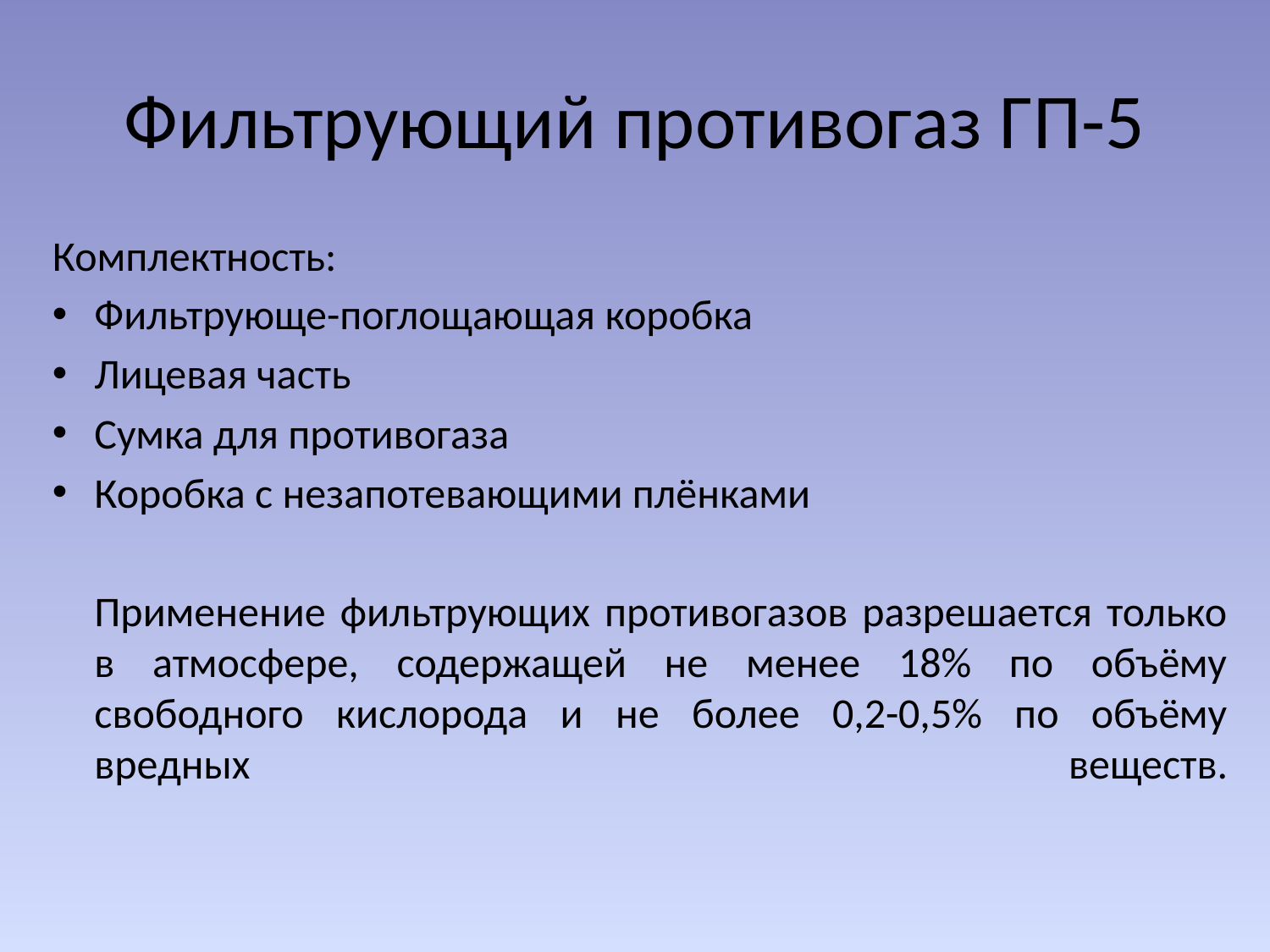

# Фильтрующий противогаз ГП-5
Комплектность:
Фильтрующе-поглощающая коробка
Лицевая часть
Сумка для противогаза
Коробка с незапотевающими плёнками

		Применение фильтрующих противогазов разрешается только в атмосфере, содержащей не менее 18% по объёму свободного кислорода и не более 0,2-0,5% по объёму вредных веществ.